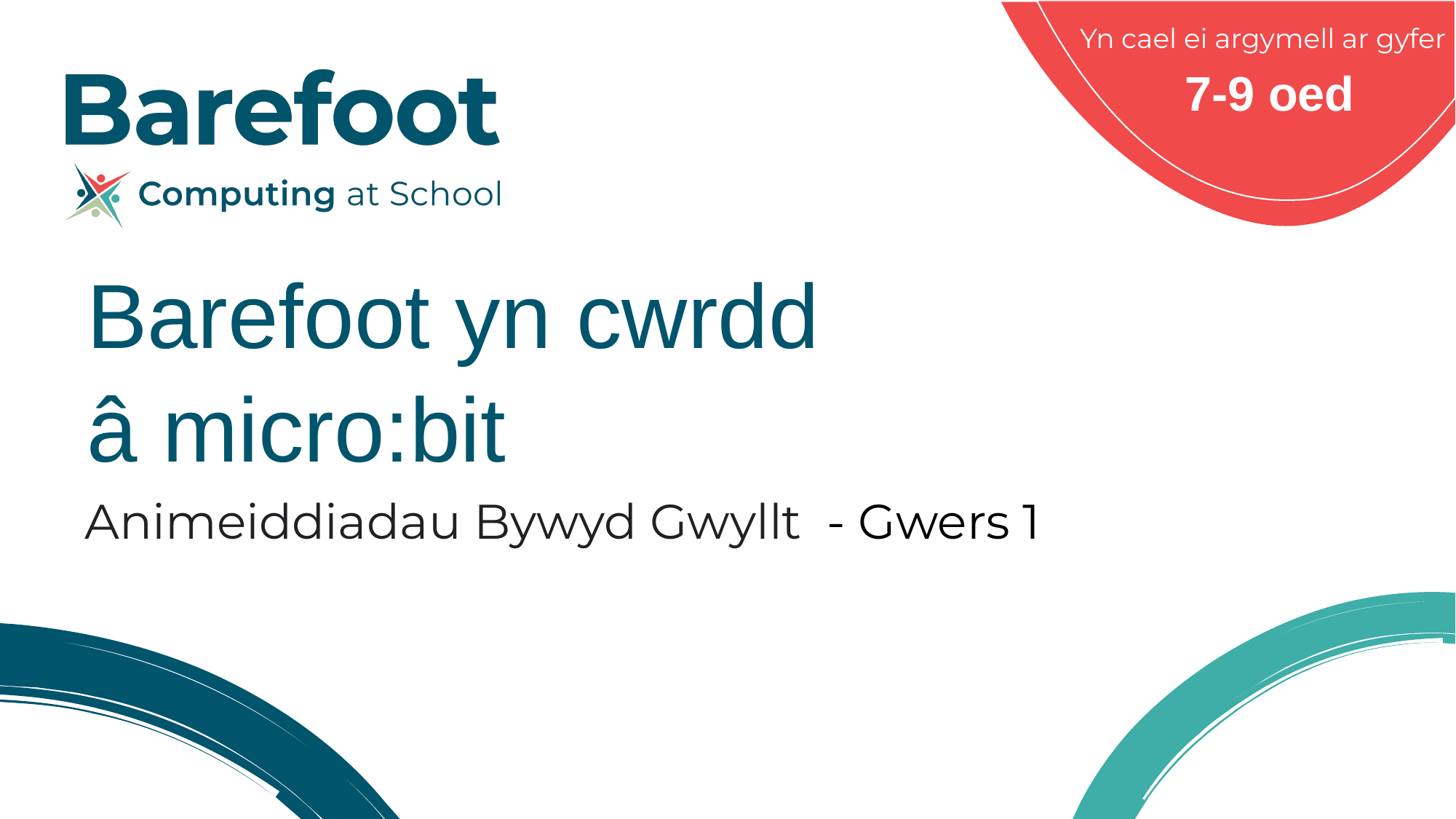

7-9 oed
Barefoot yn cwrdd
â micro:bit
  Animeiddiadau Bywyd Gwyllt  - Gwers 1